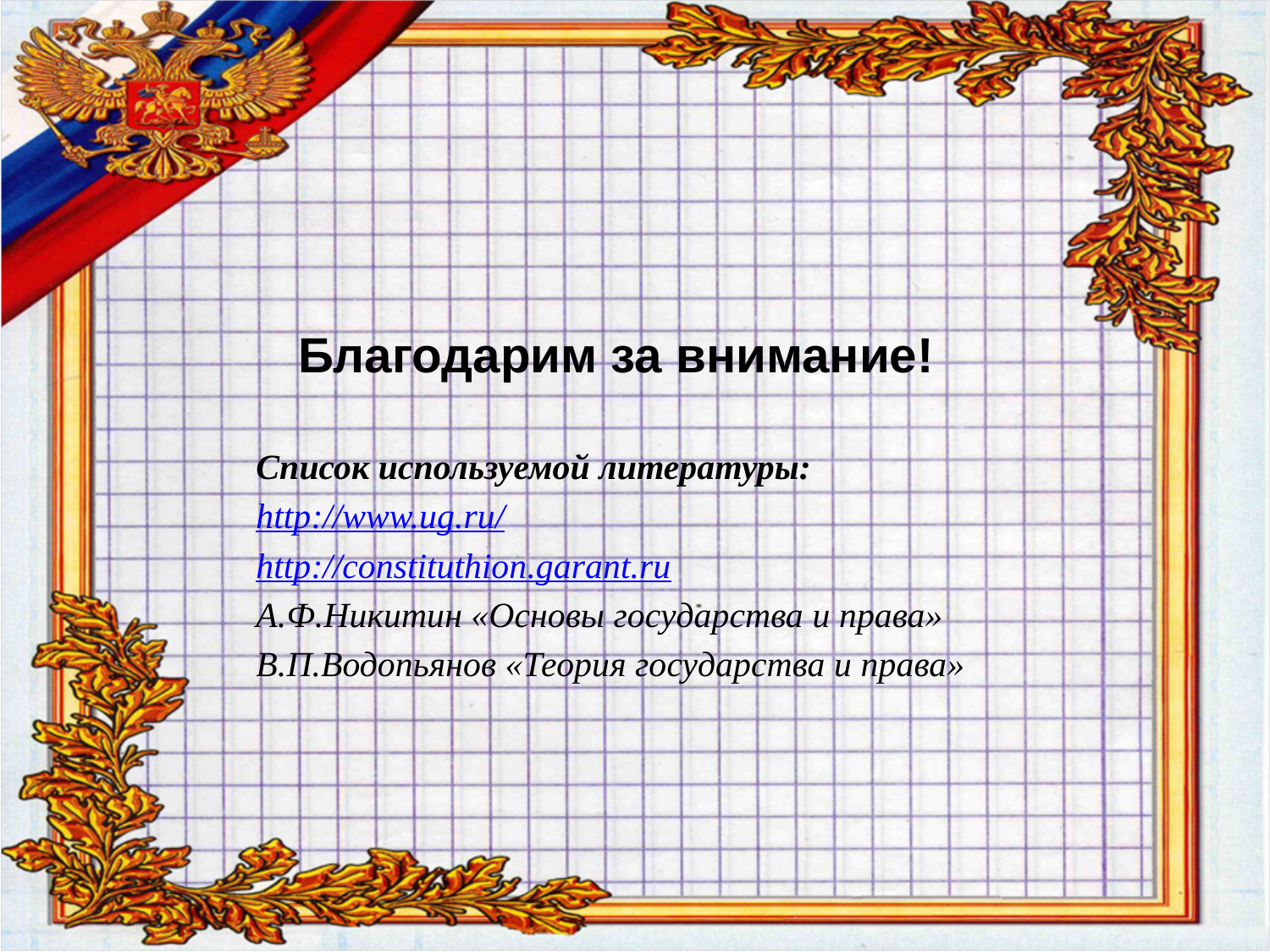

Благодарим за внимание!
Список используемой литературы:
http://www.ug.ru/
http://constituthion.garant.ru
А.Ф.Никитин «Основы государства и права»
В.П.Водопьянов «Теория государства и права»